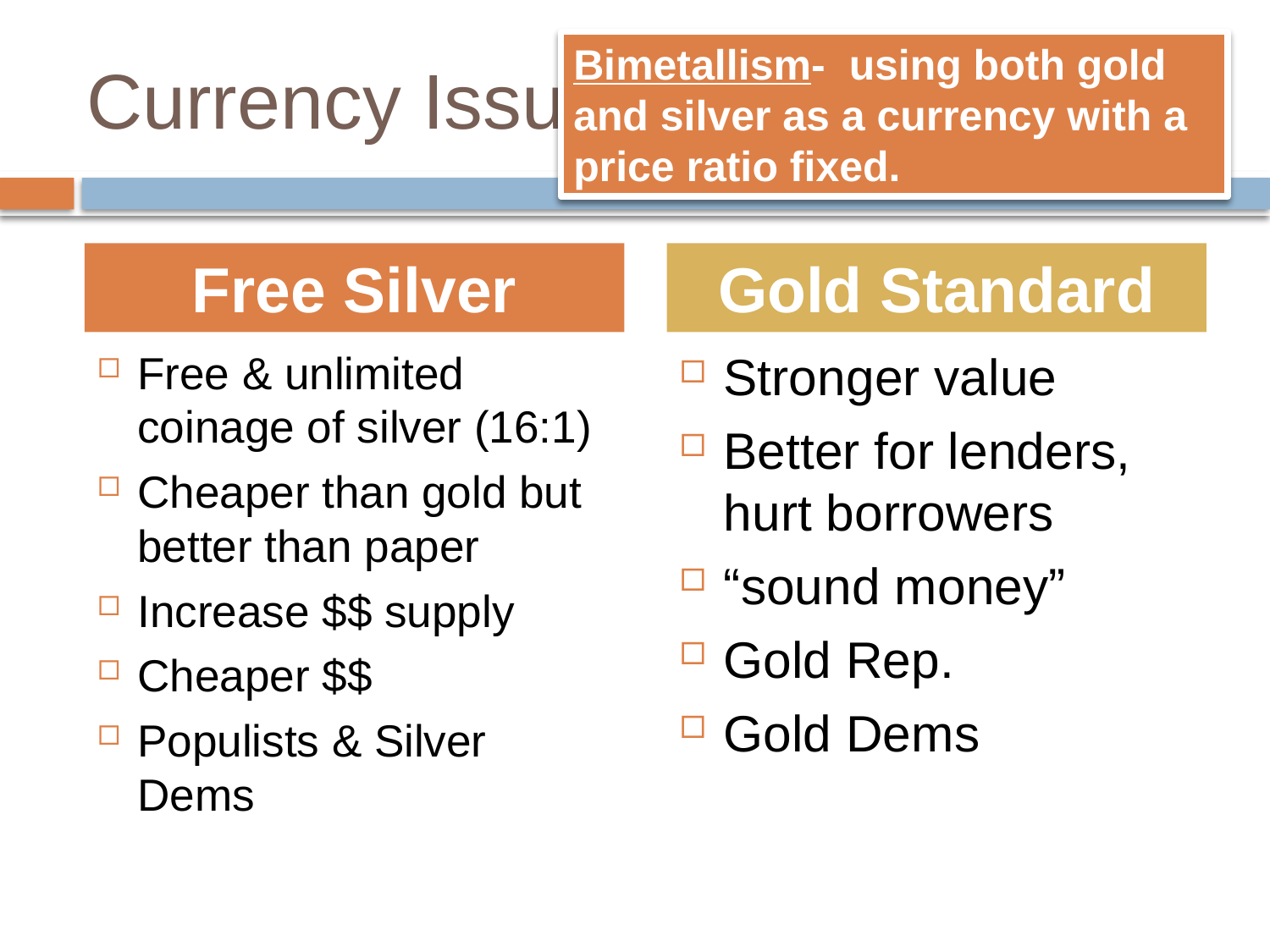

Bimetallism-  using both gold and silver as a currency with a price ratio fixed.
# Currency Issue
Free Silver
Gold Standard
Free & unlimited coinage of silver (16:1)
Cheaper than gold but better than paper
Increase $$ supply
Cheaper $$
Populists & Silver Dems
Stronger value
Better for lenders, hurt borrowers
“sound money”
Gold Rep.
Gold Dems